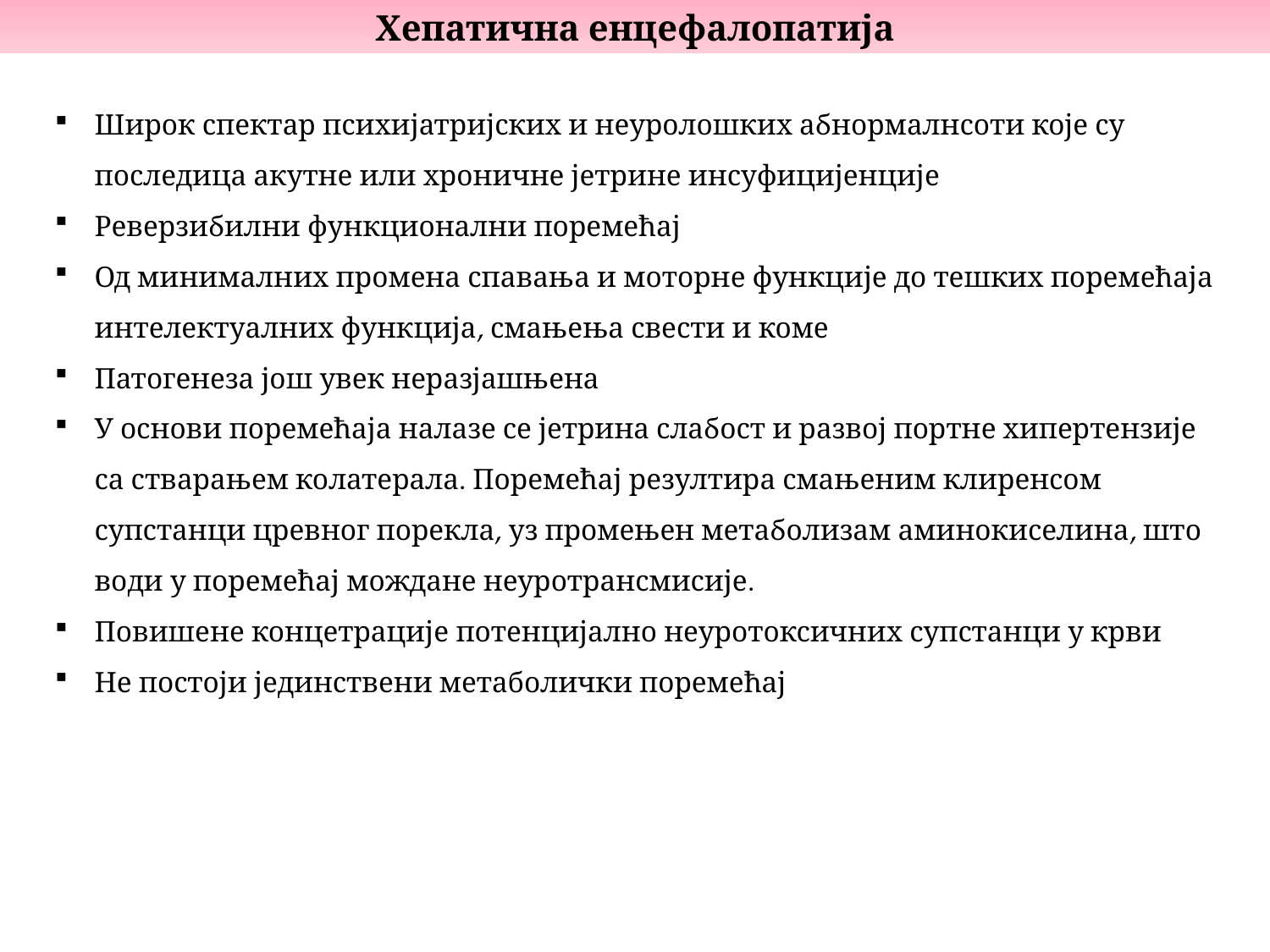

Хепатична енцефалопатија
Широк спектар психијатријских и неуролошких абнормалнсоти које су последица акутне или хроничне јетрине инсуфицијенције
Реверзибилни функционални поремећај
Од минималних промена спавања и моторне функције до тешких поремећаја интелектуалних функција, смањења свести и коме
Патогенеза још увек неразјашњена
У основи поремећаја налазе се јетрина слабост и развој портне хипертензије са стварањем колатерала. Поремећај резултира смањеним клиренсом супстанци цревног порекла, уз промењен метаболизам аминокиселина, што води у поремећај мождане неуротрансмисије.
Повишене концетрације потенцијално неуротоксичних супстанци у крви
Не постоји јединствени метаболички поремећај